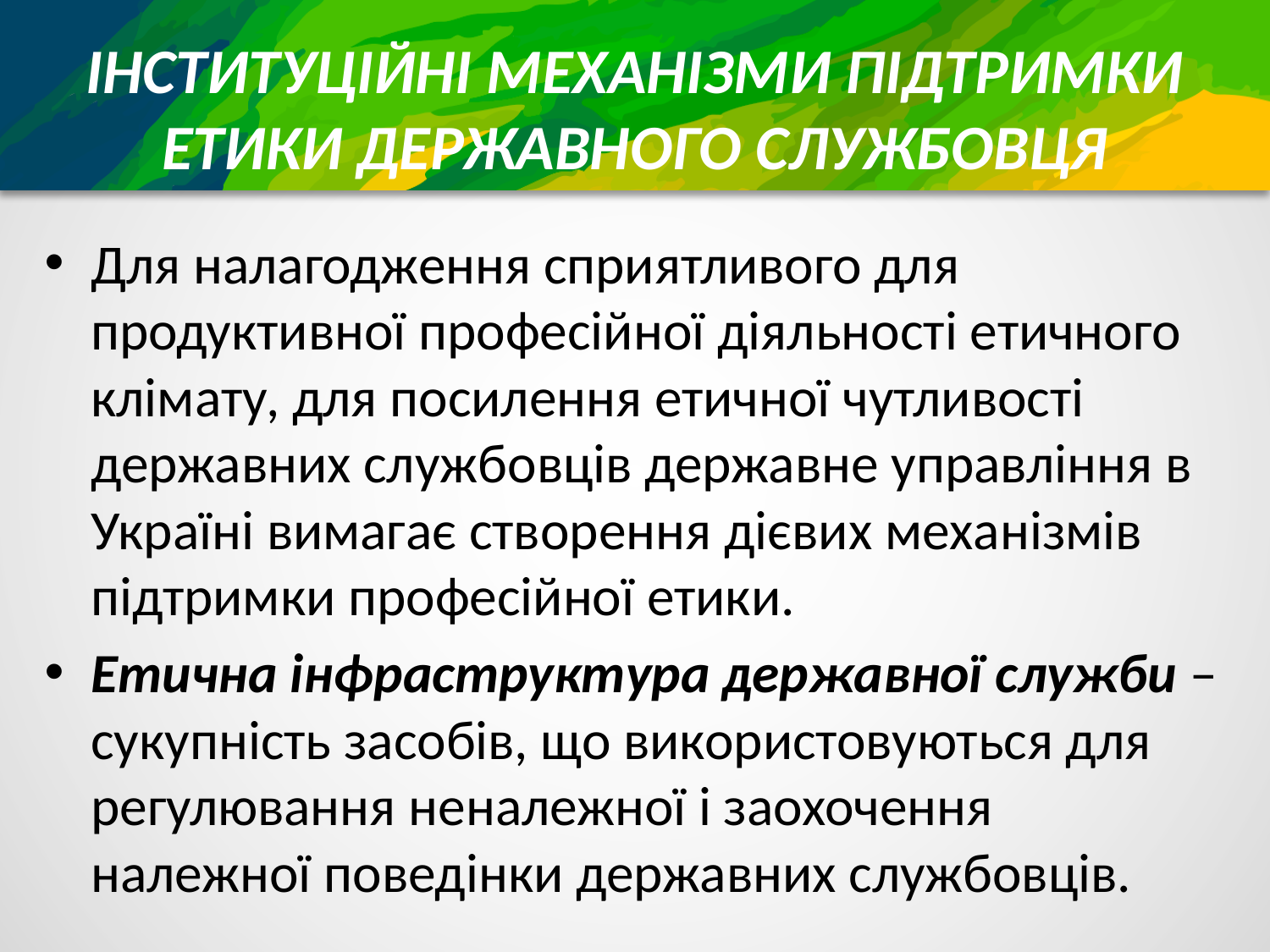

# ІНСТИТУЦІЙНІ МЕХАНІЗМИ ПІДТРИМКИ ЕТИКИ ДЕРЖАВНОГО СЛУЖБОВЦЯ
Для налагодження сприятливого для продуктивної професійної діяльності етичного клімату, для посилення етичної чутливості державних службовців державне управління в Україні вимагає створення дієвих механізмів підтримки професійної етики.
Етична інфраструктура державної служби – сукупність засобів, що використовуються для регулювання неналежної і заохочення належної поведінки державних службовців.